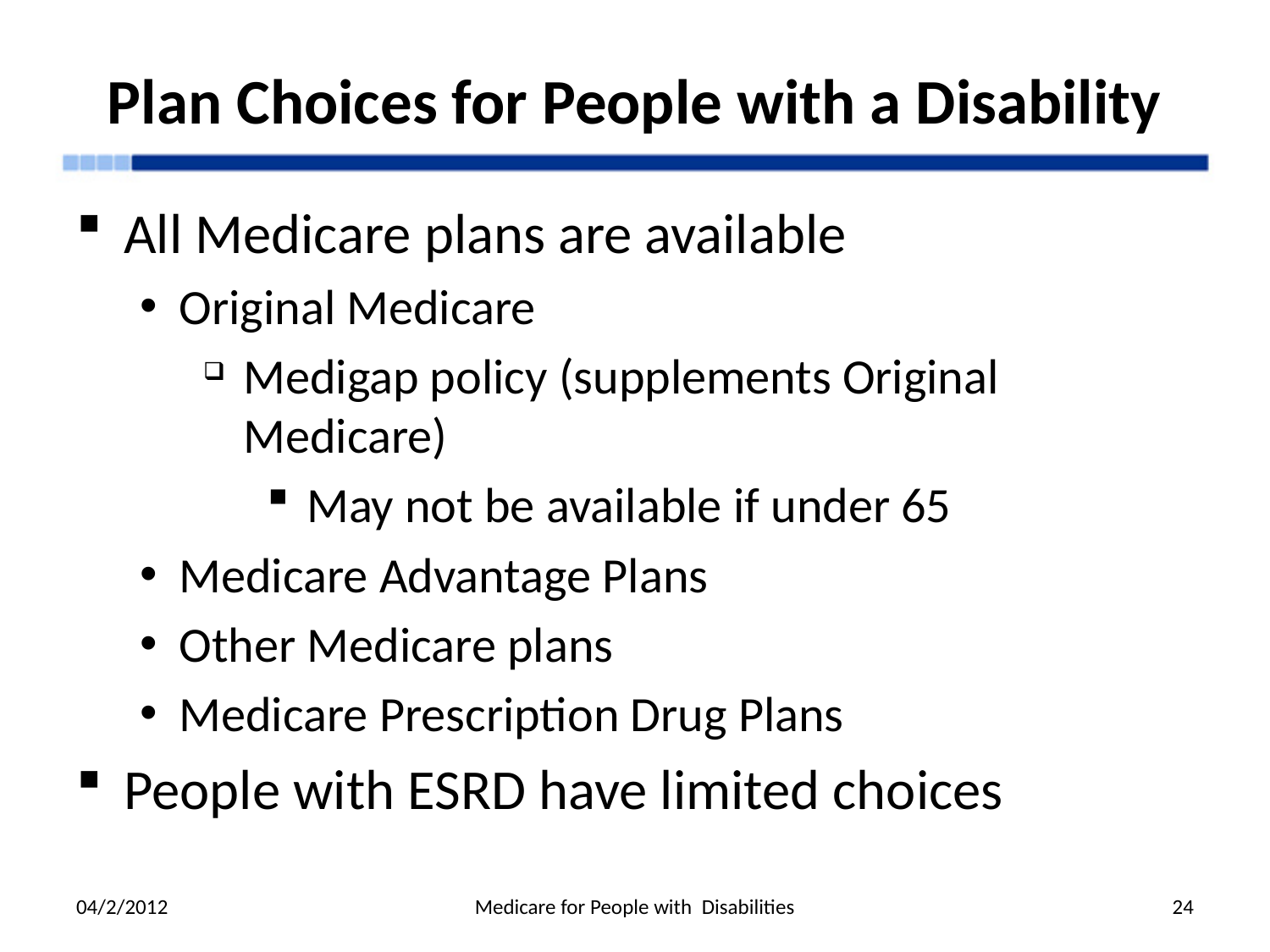

# Plan Choices for People with a Disability
All Medicare plans are available
Original Medicare
Medigap policy (supplements Original Medicare)
May not be available if under 65
Medicare Advantage Plans
Other Medicare plans
Medicare Prescription Drug Plans
People with ESRD have limited choices

04/2/2012
Medicare for People with  Disabilities
24